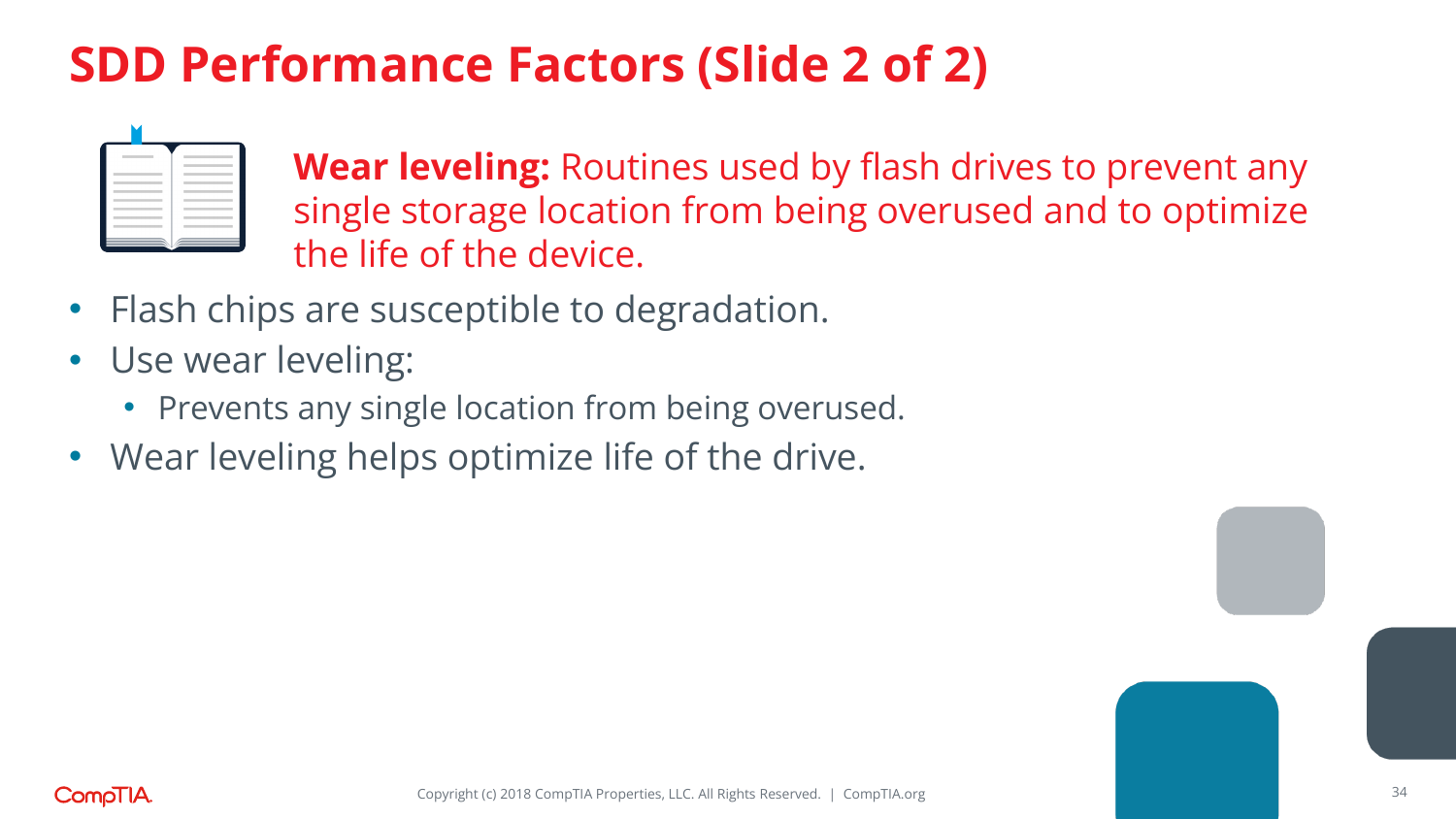

# SDD Performance Factors (Slide 2 of 2)
Wear leveling: Routines used by flash drives to prevent any single storage location from being overused and to optimize the life of the device.
Flash chips are susceptible to degradation.
Use wear leveling:
Prevents any single location from being overused.
Wear leveling helps optimize life of the drive.
34